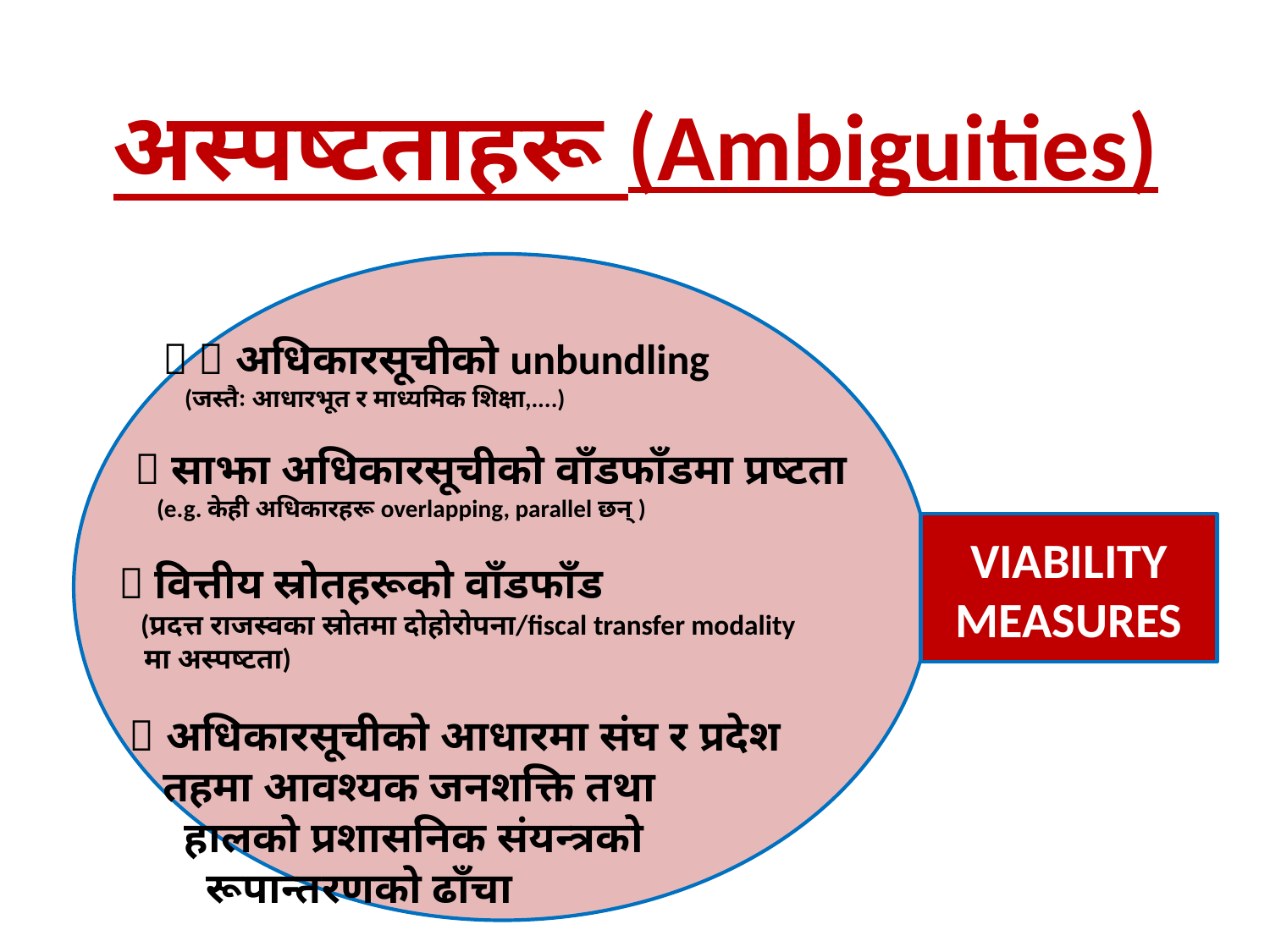

# अस्पष्टताहरू (Ambiguities)

      ♦ अधिकारसूचीको unbundling
            (जस्तैः आधारभूत र माध्यमिक शिक्षा,....)
   ♦ साझा अधिकारसूचीको वाँडफाँडमा प्रष्टता
      (e.g. केही अधिकारहरू overlapping, parallel छन् )
♦ वित्तीय स्रोतहरूको वाँडफाँड
   (प्रदत्त राजस्वका स्रोतमा दोहोरोपना/fiscal transfer modality
    मा अस्पष्टता)

 ♦ अधिकारसूचीको आधारमा संघ र प्रदेश
    तहमा आवश्यक जनशक्ति तथा
      हालको प्रशासनिक संयन्त्रको
        रूपान्तरणको ढाँचा

VIABILITY MEASURES